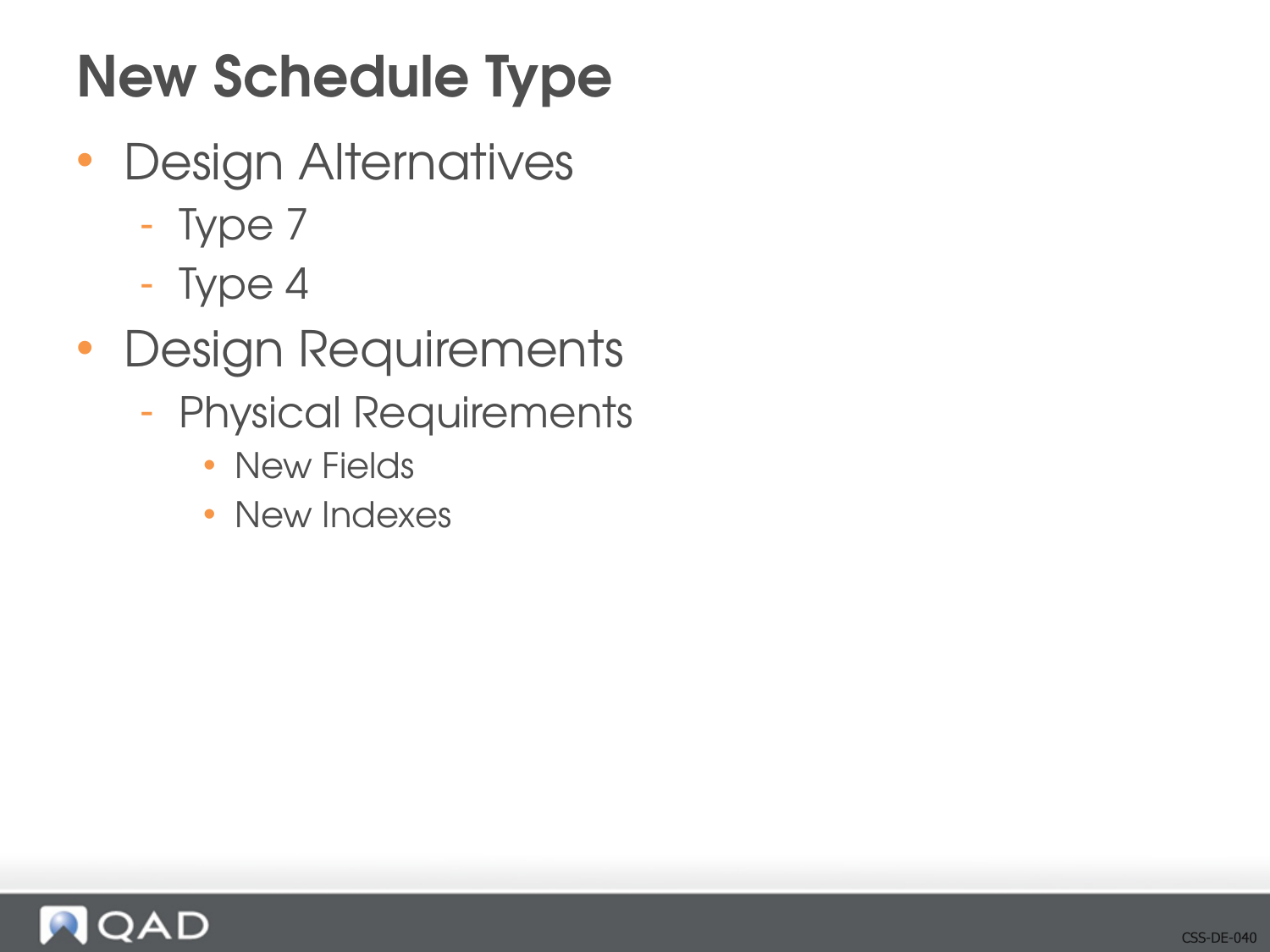

# New Schedule Type
Design Alternatives
Type 7
Type 4
Design Requirements
Physical Requirements
New Fields
New Indexes

CSS-DE-040